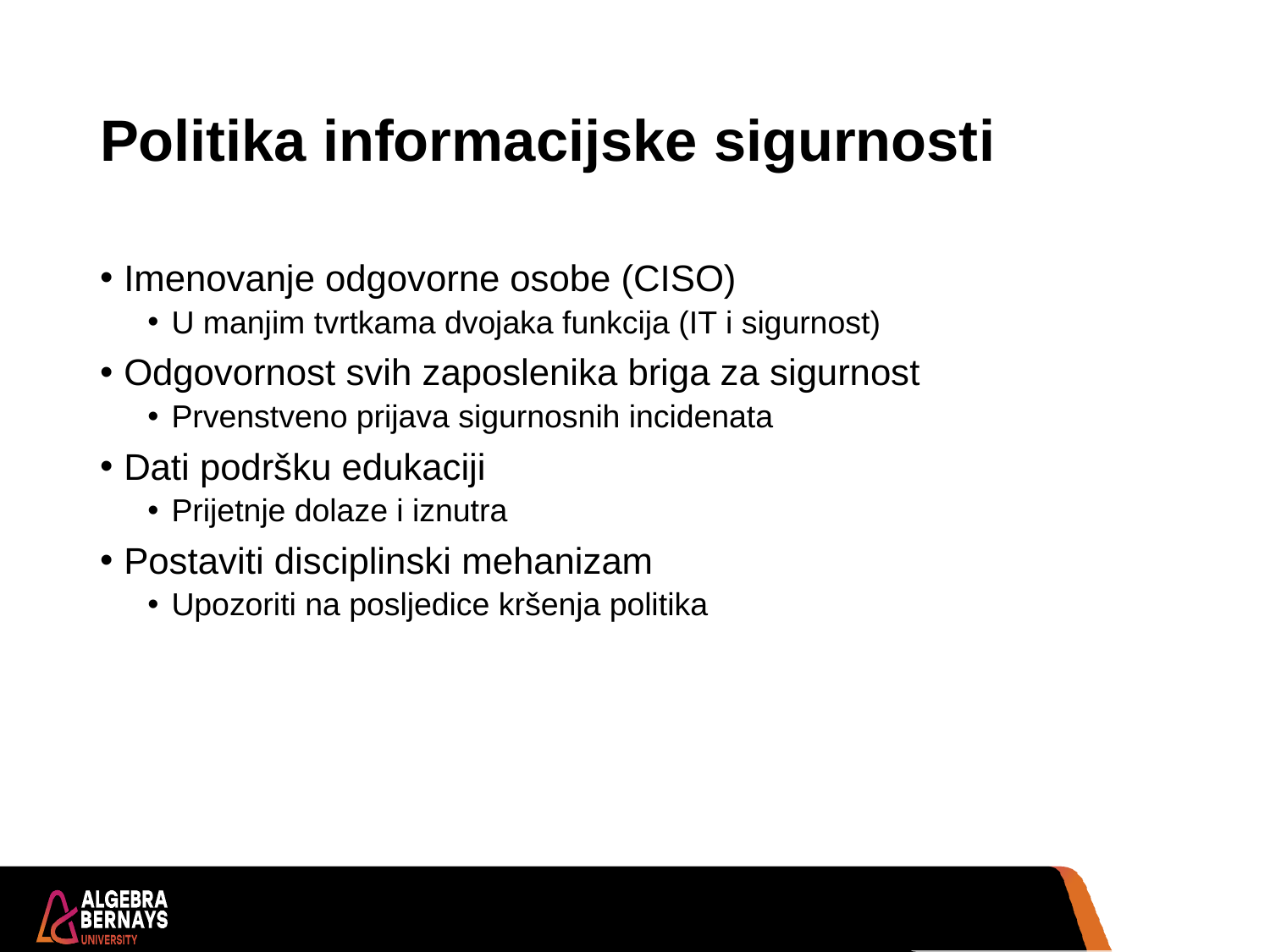

# Politika informacijske sigurnosti
Imenovanje odgovorne osobe (CISO)
U manjim tvrtkama dvojaka funkcija (IT i sigurnost)
Odgovornost svih zaposlenika briga za sigurnost
Prvenstveno prijava sigurnosnih incidenata
Dati podršku edukaciji
Prijetnje dolaze i iznutra
Postaviti disciplinski mehanizam
Upozoriti na posljedice kršenja politika